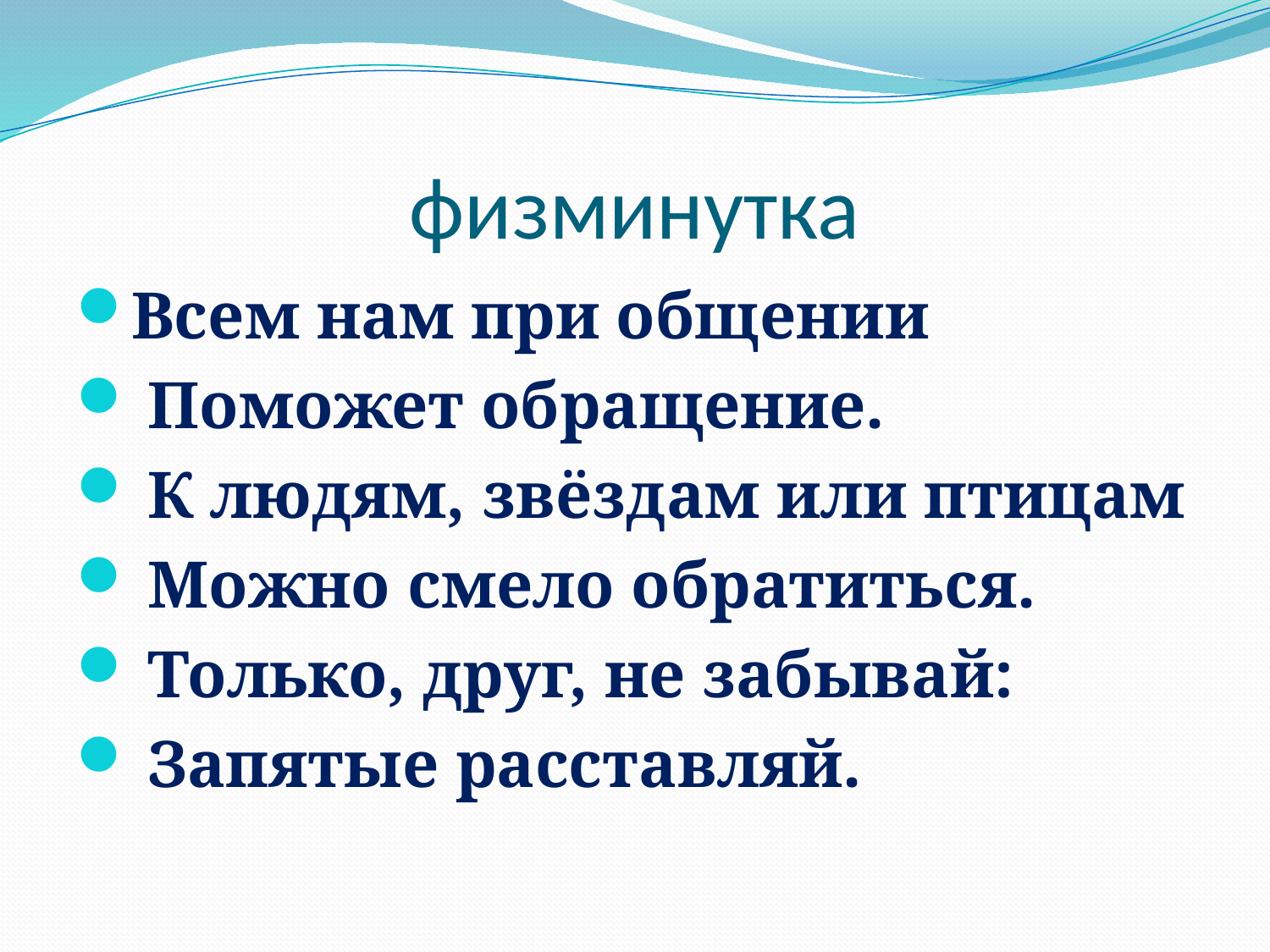

# физминутка
Всем нам при общении
 Поможет обращение.
 К людям, звёздам или птицам
 Можно смело обратиться.
 Только, друг, не забывай:
 Запятые расставляй.